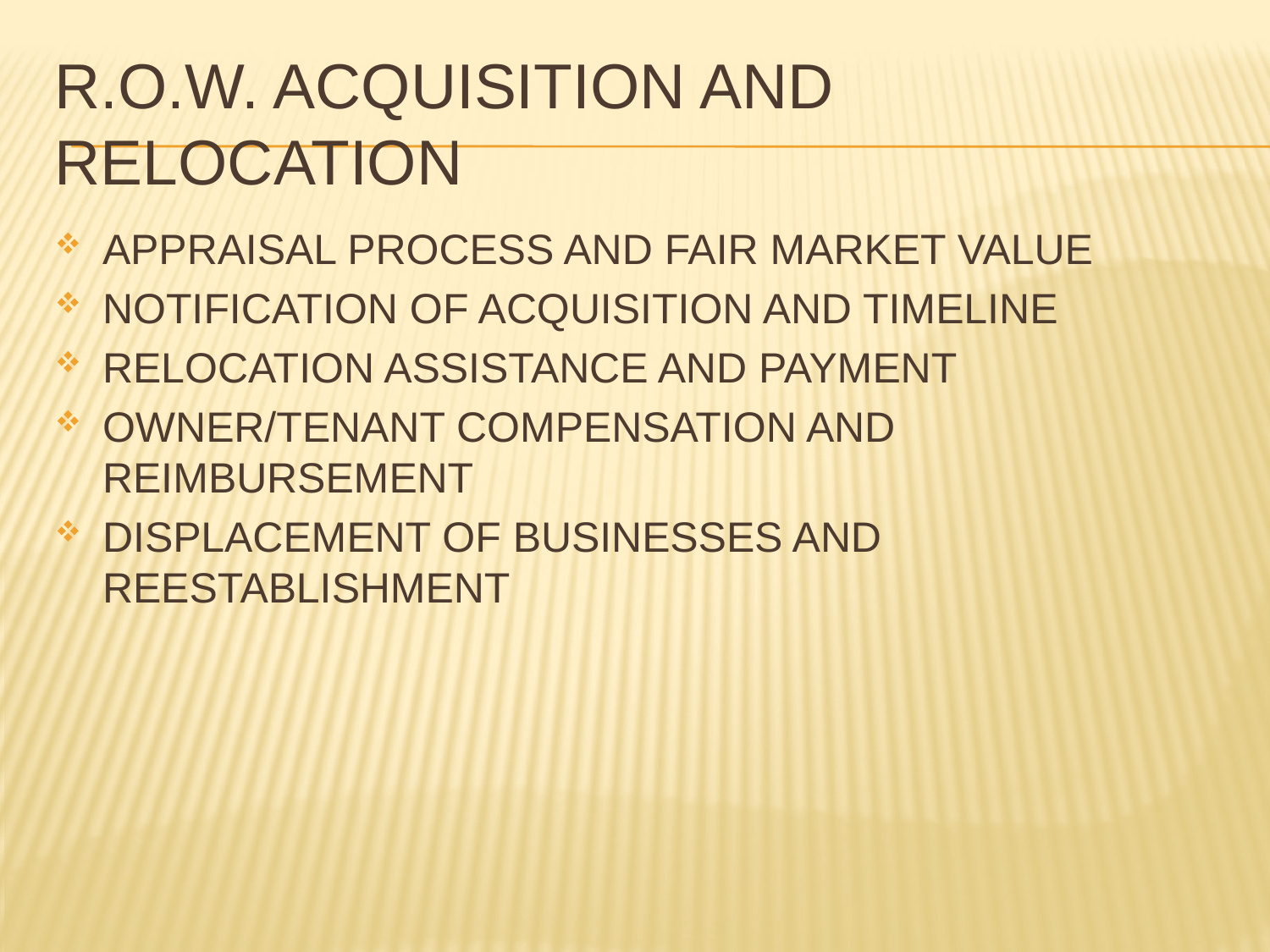

# R.O.W. ACQUISITION AND RELOCATION
APPRAISAL PROCESS AND FAIR MARKET VALUE
NOTIFICATION OF ACQUISITION AND TIMELINE
RELOCATION ASSISTANCE AND PAYMENT
OWNER/TENANT COMPENSATION AND REIMBURSEMENT
DISPLACEMENT OF BUSINESSES AND REESTABLISHMENT